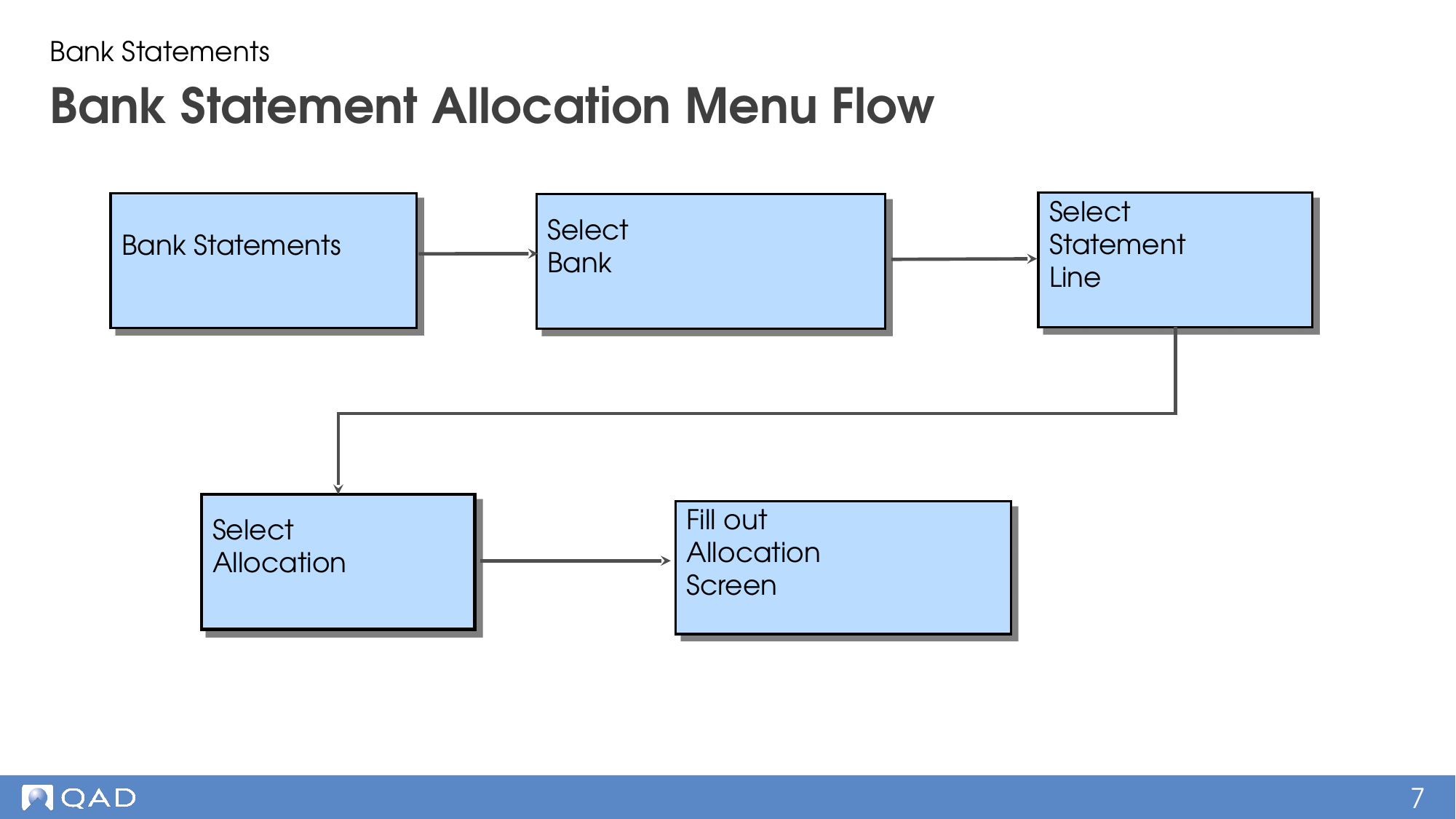

Bank Statements
# Bank Statement Allocation Menu Flow
Select
Statement
Line

Bank Statements

Select
Bank

Select
Allocation

Fill out
Allocation
Screen

7